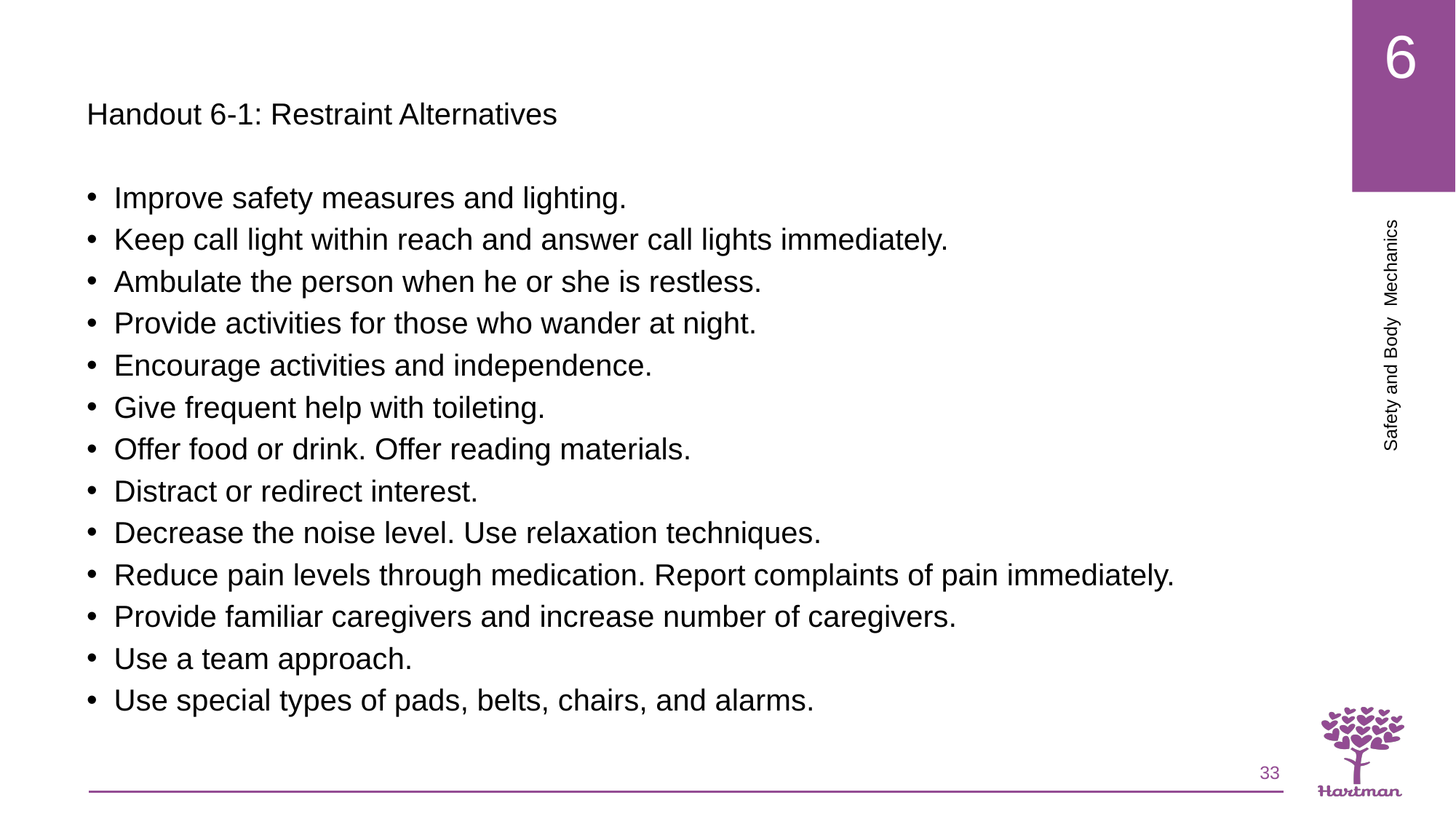

Handout 6-1: Restraint Alternatives

Improve safety measures and lighting.
Keep call light within reach and answer call lights immediately.
Ambulate the person when he or she is restless.
Provide activities for those who wander at night.
Encourage activities and independence.
Give frequent help with toileting.
Offer food or drink. Offer reading materials.
Distract or redirect interest.
Decrease the noise level. Use relaxation techniques.
Reduce pain levels through medication. Report complaints of pain immediately.
Provide familiar caregivers and increase number of caregivers.
Use a team approach.
Use special types of pads, belts, chairs, and alarms.

33